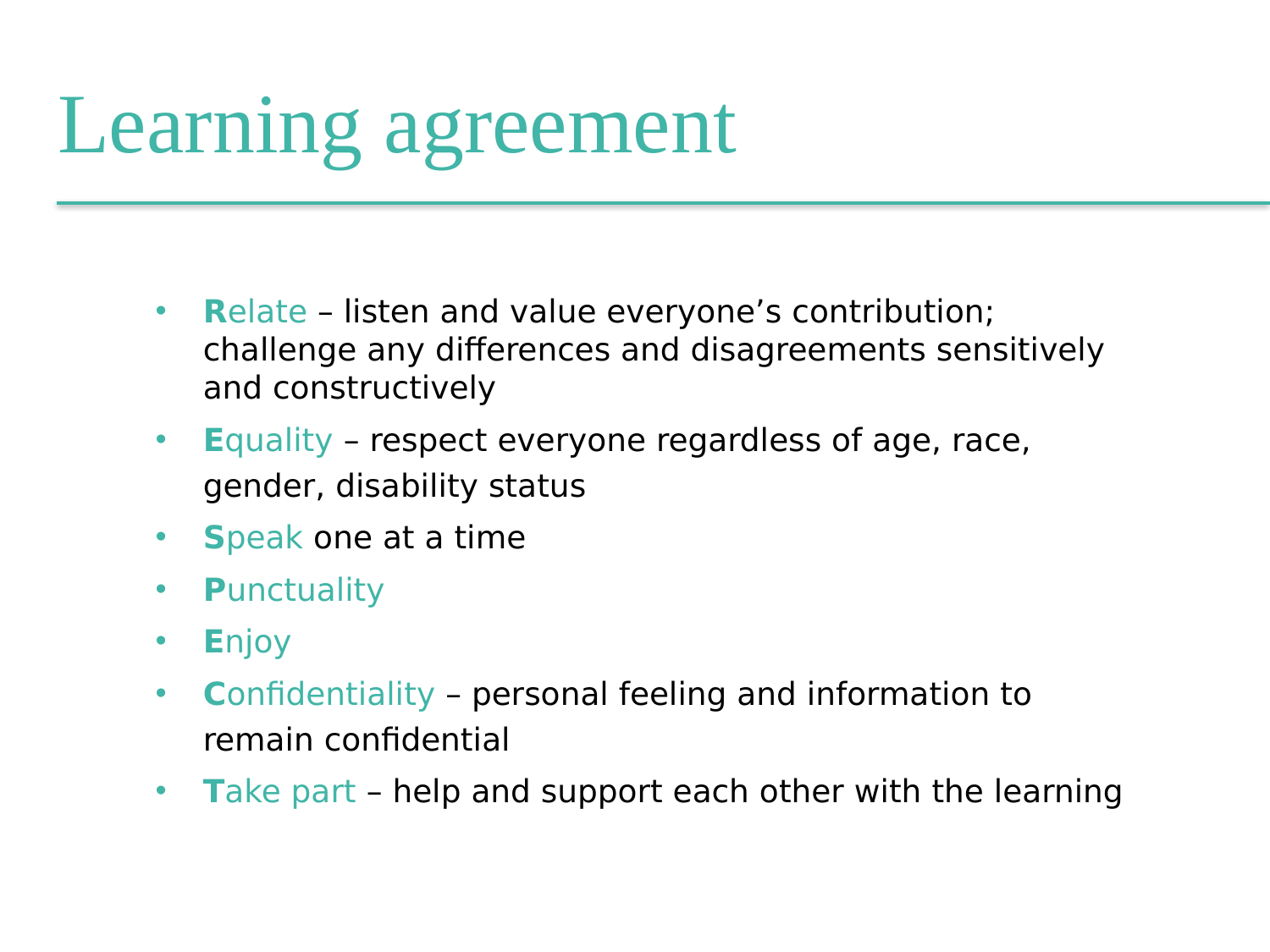

Learning agreement
Relate – listen and value everyone’s contribution; challenge any differences and disagreements sensitively and constructively
Equality – respect everyone regardless of age, race, gender, disability status
Speak one at a time
Punctuality
Enjoy
Confidentiality – personal feeling and information to remain confidential
Take part – help and support each other with the learning